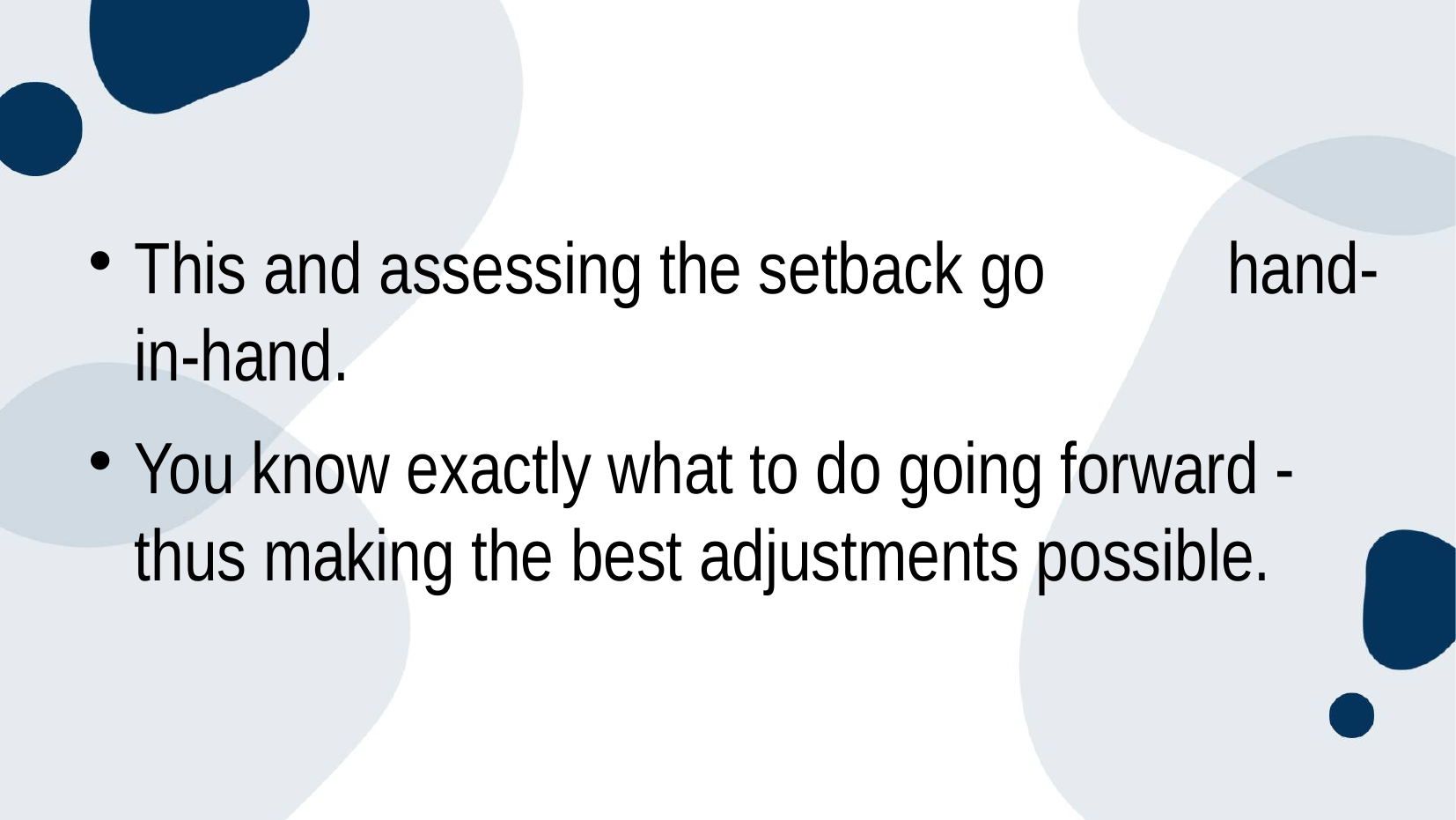

#
This and assessing the setback go           hand-in-hand.
You know exactly what to do going forward - thus making the best adjustments possible.